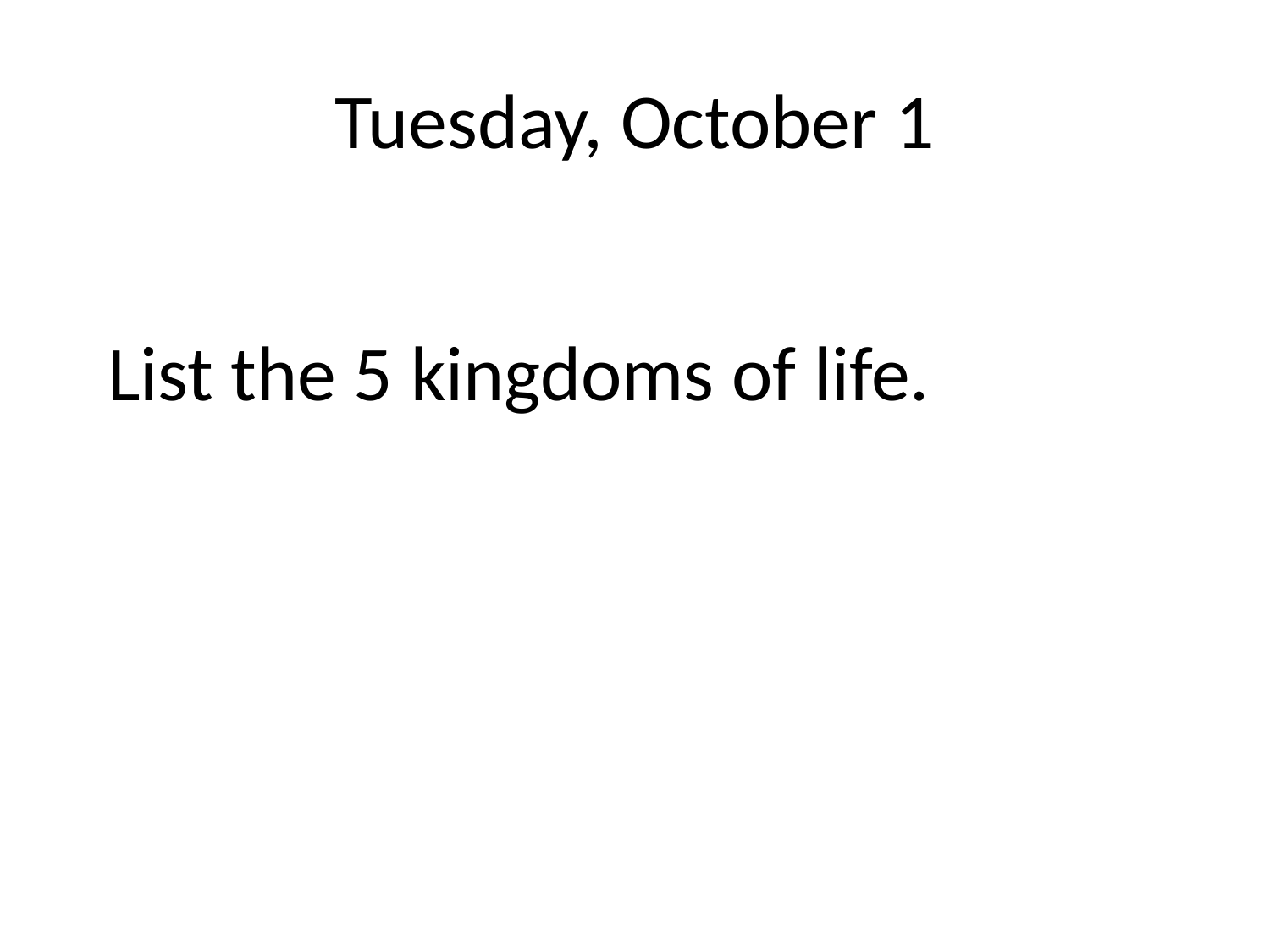

# Tuesday, October 1
List the 5 kingdoms of life.